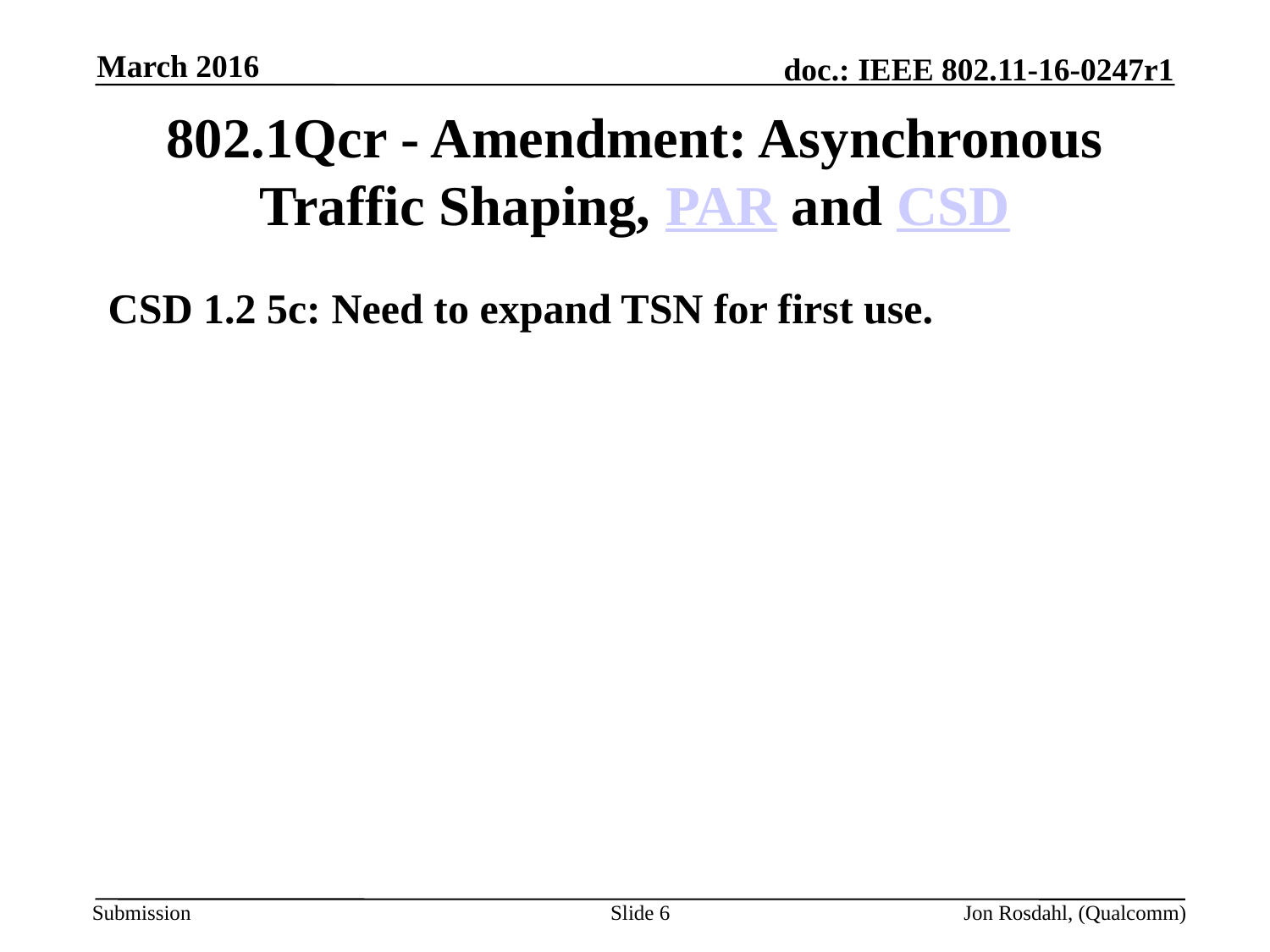

March 2016
# 802.1Qcr - Amendment: Asynchronous Traffic Shaping, PAR and CSD
CSD 1.2 5c: Need to expand TSN for first use.
Slide 6
Jon Rosdahl, (Qualcomm)